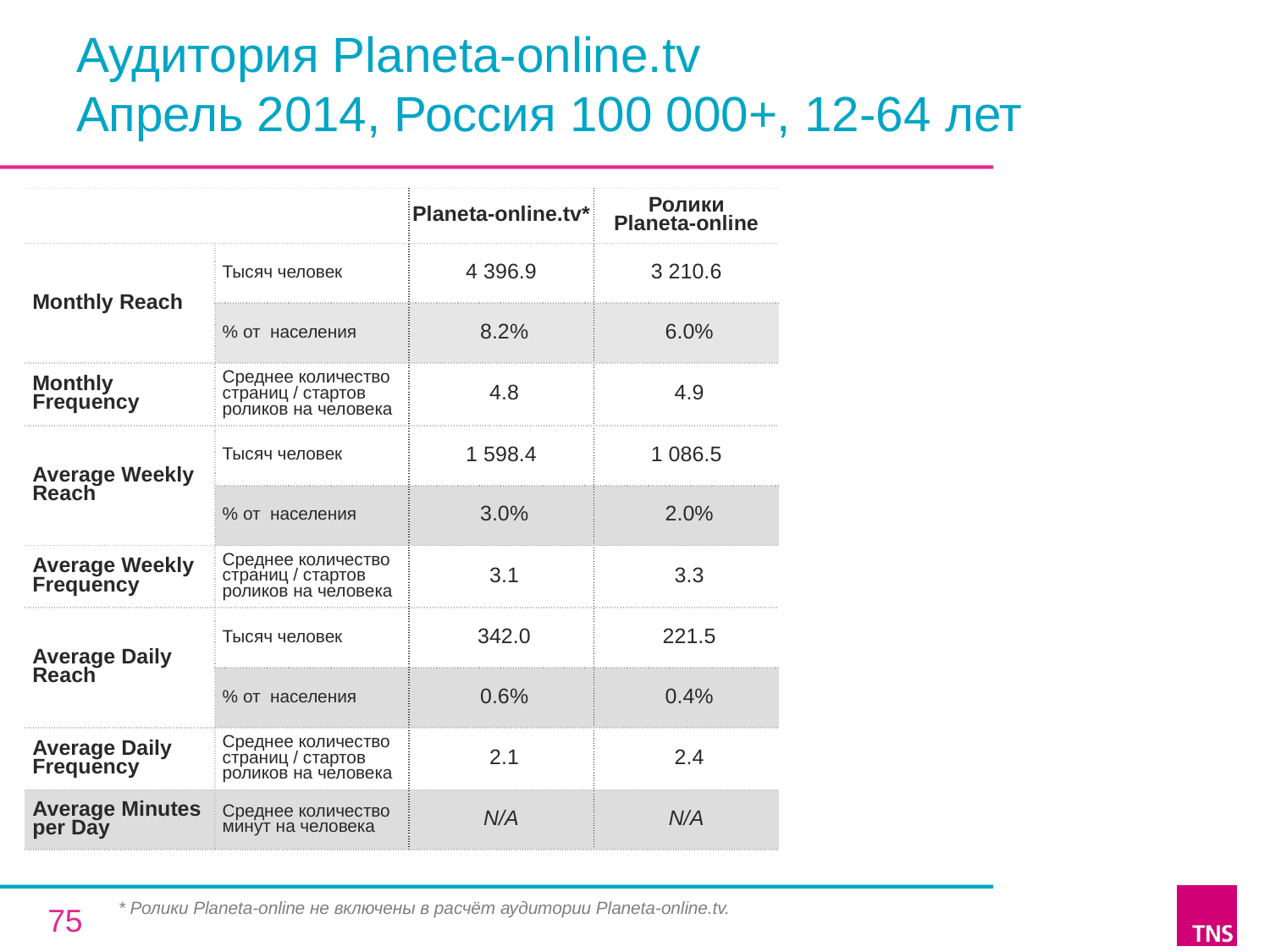

# Аудитория Planeta-online.tv Апрель 2014, Россия 100 000+, 12-64 лет
|  |  | Planeta-online.tv\* | Ролики Planeta-online |
| --- | --- | --- | --- |
| Monthly Reach | Тысяч человек | 4 396.9 | 3 210.6 |
|  | % от населения | 8.2% | 6.0% |
| Monthly Frequency | Среднее количество страниц / стартов роликов на человека | 4.8 | 4.9 |
| Average Weekly Reach | Тысяч человек | 1 598.4 | 1 086.5 |
|  | % от населения | 3.0% | 2.0% |
| Average Weekly Frequency | Среднее количество страниц / стартов роликов на человека | 3.1 | 3.3 |
| Average Daily Reach | Тысяч человек | 342.0 | 221.5 |
|  | % от населения | 0.6% | 0.4% |
| Average Daily Frequency | Среднее количество страниц / стартов роликов на человека | 2.1 | 2.4 |
| Average Minutes per Day | Среднее количество минут на человека | N/A | N/A |
* Ролики Planeta-online не включены в расчёт аудитории Planeta-online.tv.
75